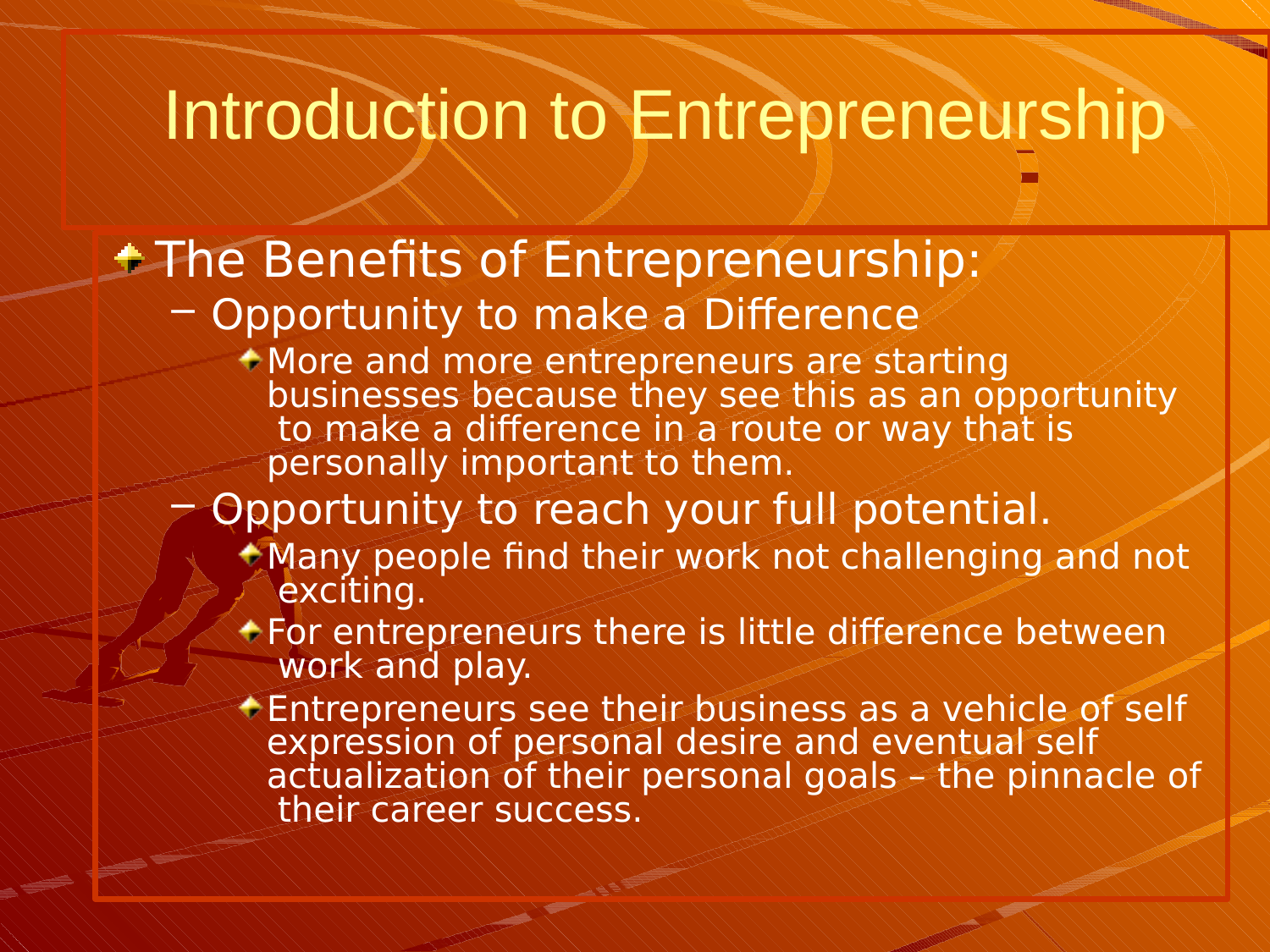

# Introduction to Entrepreneurship
The Benefits of Entrepreneurship:
Opportunity to make a Difference
More and more entrepreneurs are starting  businesses because they see this as an opportunity  to make a difference in a route or way that is  personally important to them.
Opportunity to reach your full potential.
Many people find their work not challenging and not  exciting.
For entrepreneurs there is little difference between  work and play.
Entrepreneurs see their business as a vehicle of self  expression of personal desire and eventual self  actualization of their personal goals – the pinnacle of  their career success.